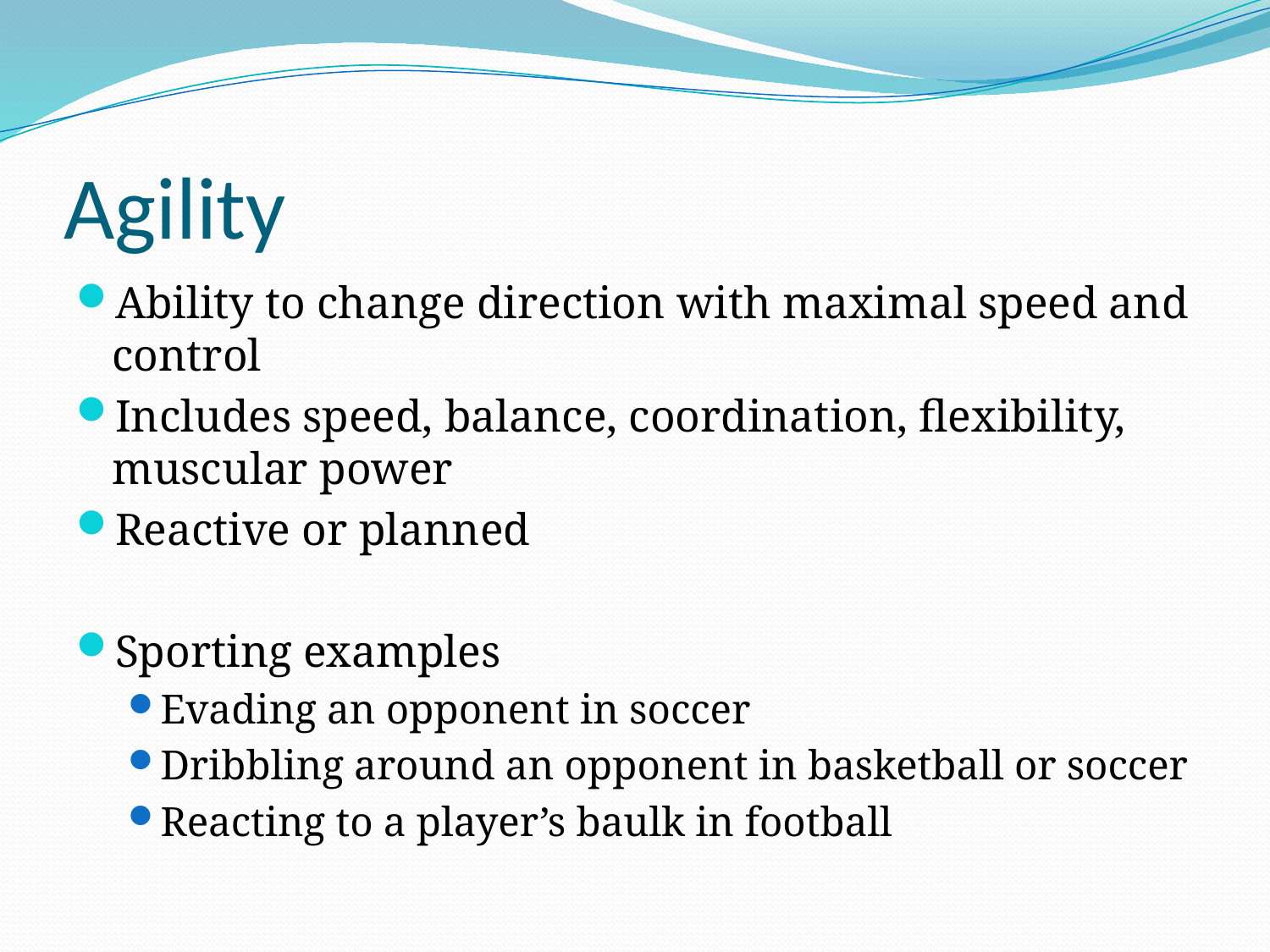

# Agility
Ability to change direction with maximal speed and control
Includes speed, balance, coordination, flexibility, muscular power
Reactive or planned

Sporting examples
Evading an opponent in soccer
Dribbling around an opponent in basketball or soccer
Reacting to a player’s baulk in football